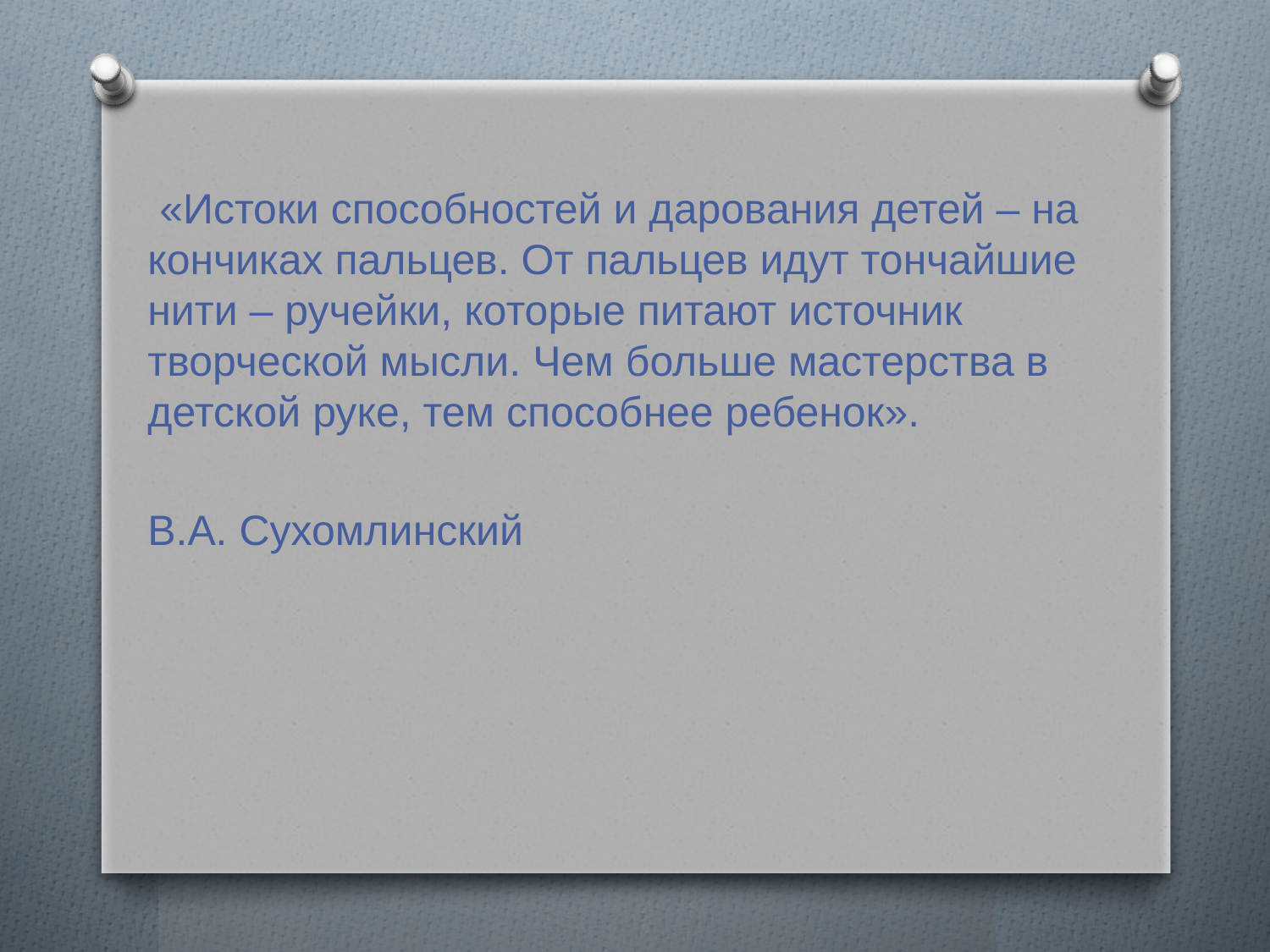

«Истоки способностей и дарования детей – на кончиках пальцев. От пальцев идут тончайшие нити – ручейки, которые питают источник творческой мысли. Чем больше мастерства в детской руке, тем способнее ребенок».

В.А. Сухомлинский